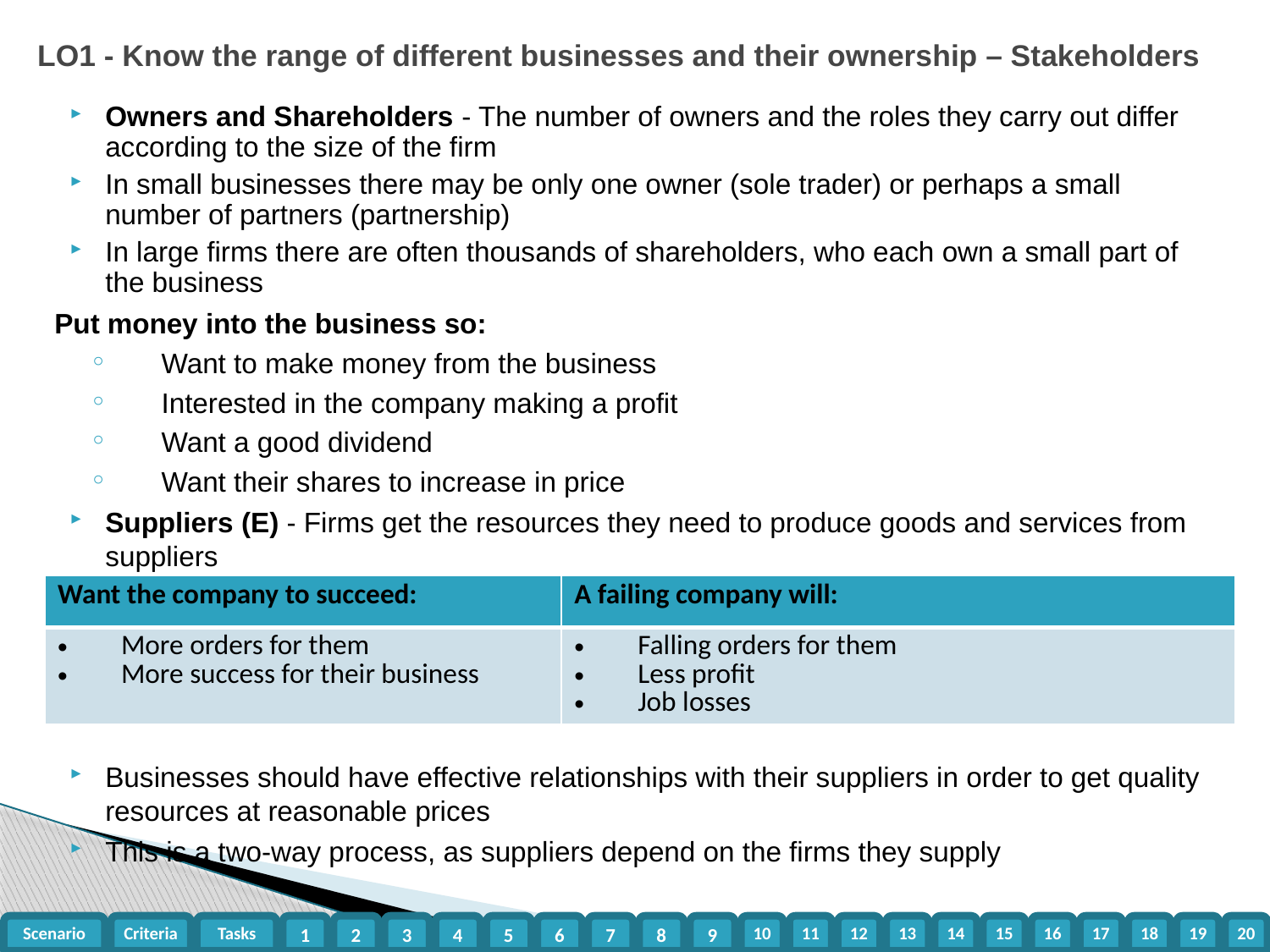

LO1 - Know the range of different businesses and their ownership – Stakeholders
Owners and Shareholders - The number of owners and the roles they carry out differ according to the size of the firm
In small businesses there may be only one owner (sole trader) or perhaps a small number of partners (partnership)
In large firms there are often thousands of shareholders, who each own a small part of the business
Put money into the business so:
 Want to make money from the business
 Interested in the company making a profit
 Want a good dividend
 Want their shares to increase in price
Suppliers (E) - Firms get the resources they need to produce goods and services from suppliers

Businesses should have effective relationships with their suppliers in order to get quality resources at reasonable prices
This is a two-way process, as suppliers depend on the firms they supply
| Want the company to succeed: | A failing company will: |
| --- | --- |
| More orders for them More success for their business | Falling orders for them Less profit Job losses |